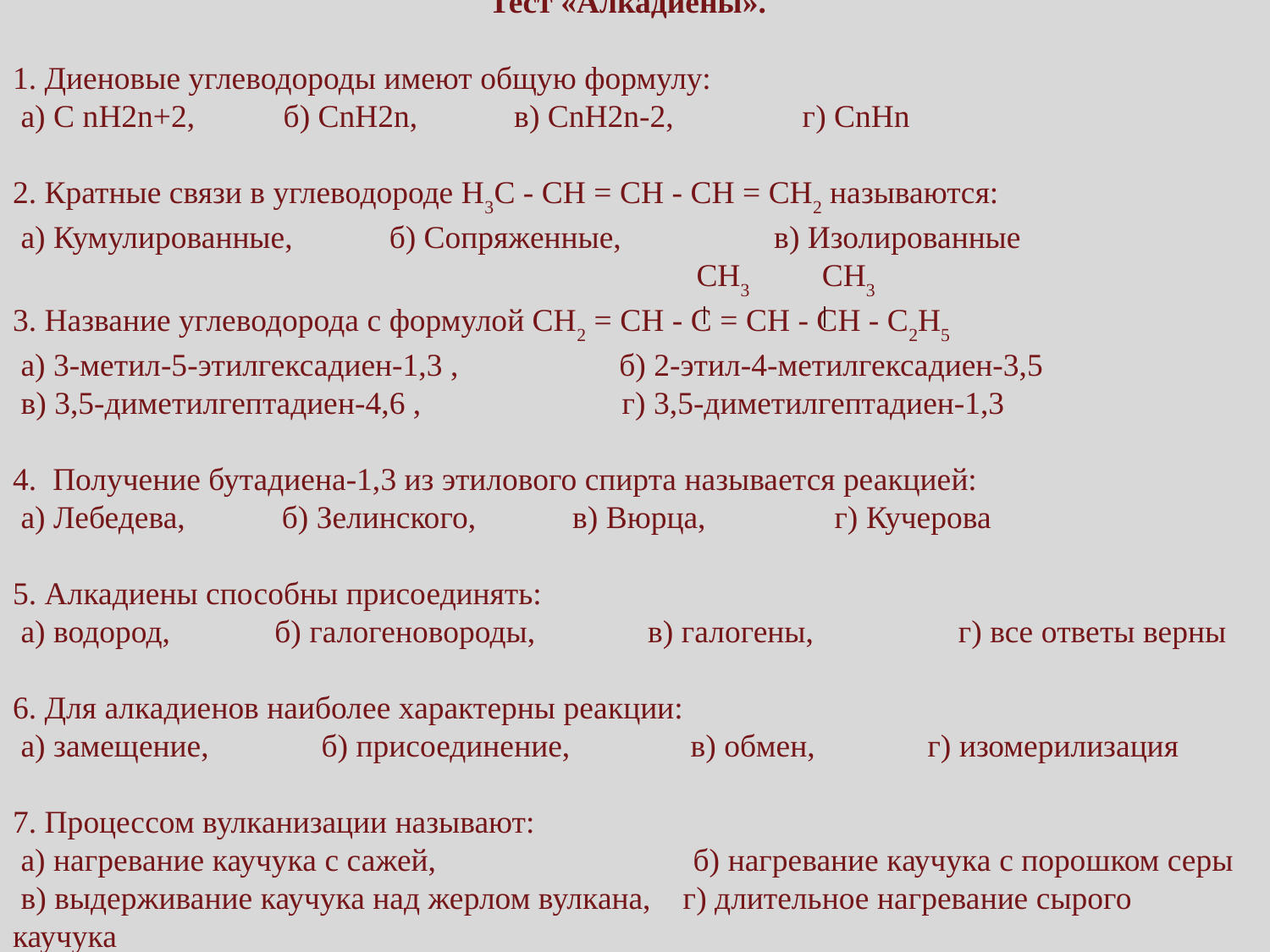

Тест «Алкадиены».

1. Диеновые углеводороды имеют общую формулу:
 а) C nH2n+2,           б) CnH2n,            в) CnH2n-2,                г) CnHn

2. Кратные связи в углеводороде H3C - CH = CH - CH = CH2 называются:
 а) Кумулированные,            б) Сопряженные,                   в) Изолированные
                                                                                     CH3         CH3
3. Название углеводорода с формулой CH2 = CH - C = CH - CH - C2H5
 а) 3-метил-5-этилгексадиен-1,3 ,                    б) 2-этил-4-метилгексадиен-3,5
 в) 3,5-диметилгептадиен-4,6 ,                         г) 3,5-диметилгептадиен-1,3

4.  Получение бутадиена-1,3 из этилового спирта называется реакцией:
 а) Лебедева,            б) Зелинского,            в) Вюрца,                г) Кучерова

5. Алкадиены способны присоединять:
 а) водород,             б) галогеновороды,              в) галогены,                  г) все ответы верны

6. Для алкадиенов наиболее характерны реакции:
 а) замещение,              б) присоединение,               в) обмен,              г) изомерилизация

7. Процессом вулканизации называют:
 а) нагревание каучука с сажей,                                б) нагревание каучука с порошком серы
 в) выдерживание каучука над жерлом вулкана,    г) длительное нагревание сырого каучука